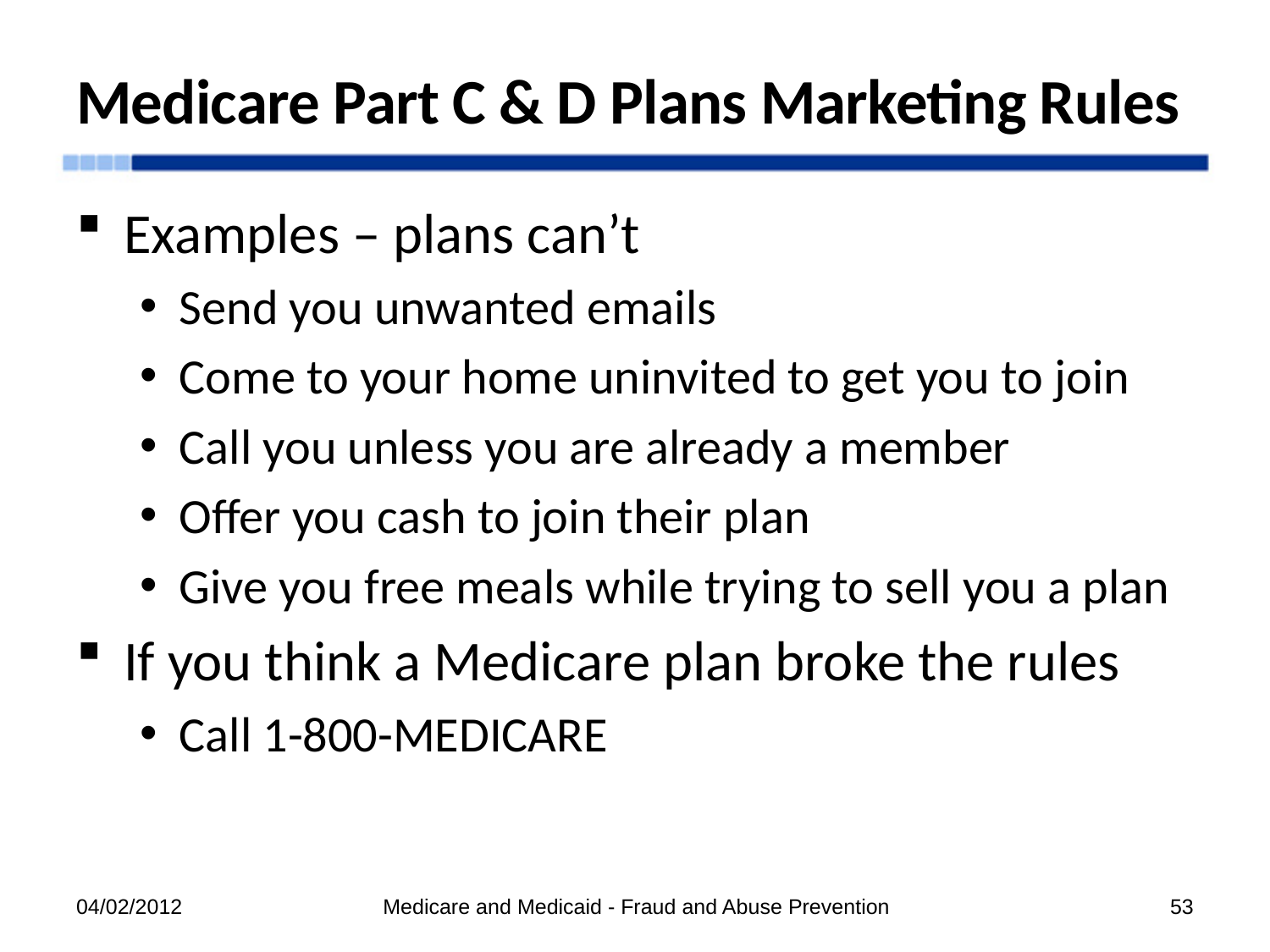

# Medicare Part C & D Plans Marketing Rules
Examples – plans can’t
Send you unwanted emails
Come to your home uninvited to get you to join
Call you unless you are already a member
Offer you cash to join their plan
Give you free meals while trying to sell you a plan
If you think a Medicare plan broke the rules
Call 1-800-MEDICARE
04/02/2012
Medicare and Medicaid - Fraud and Abuse Prevention
53